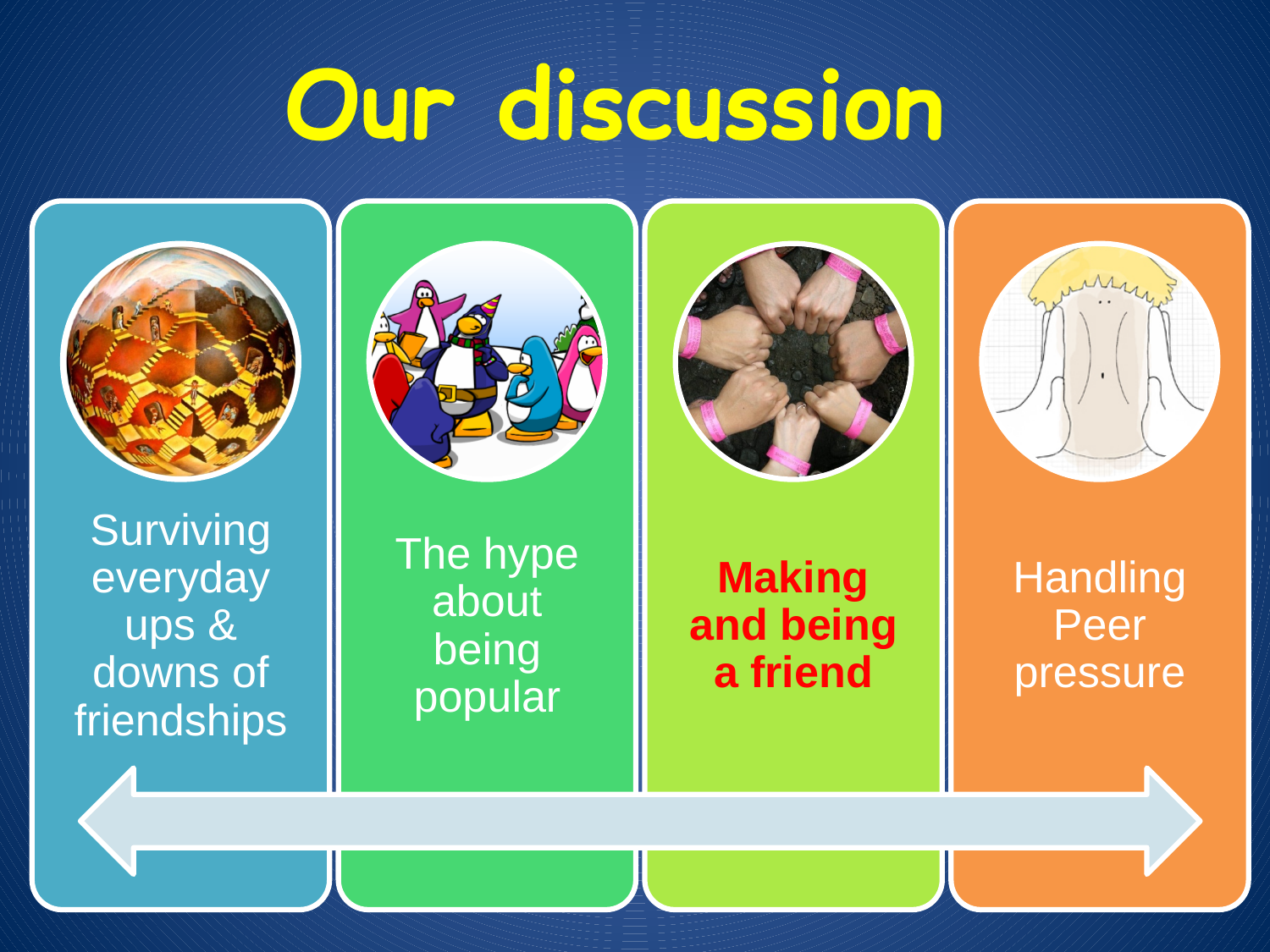

# Our discussion
Surviving everyday ups & downs of friendships
The hype about being popular
Making and being a friend
Handling Peer pressure